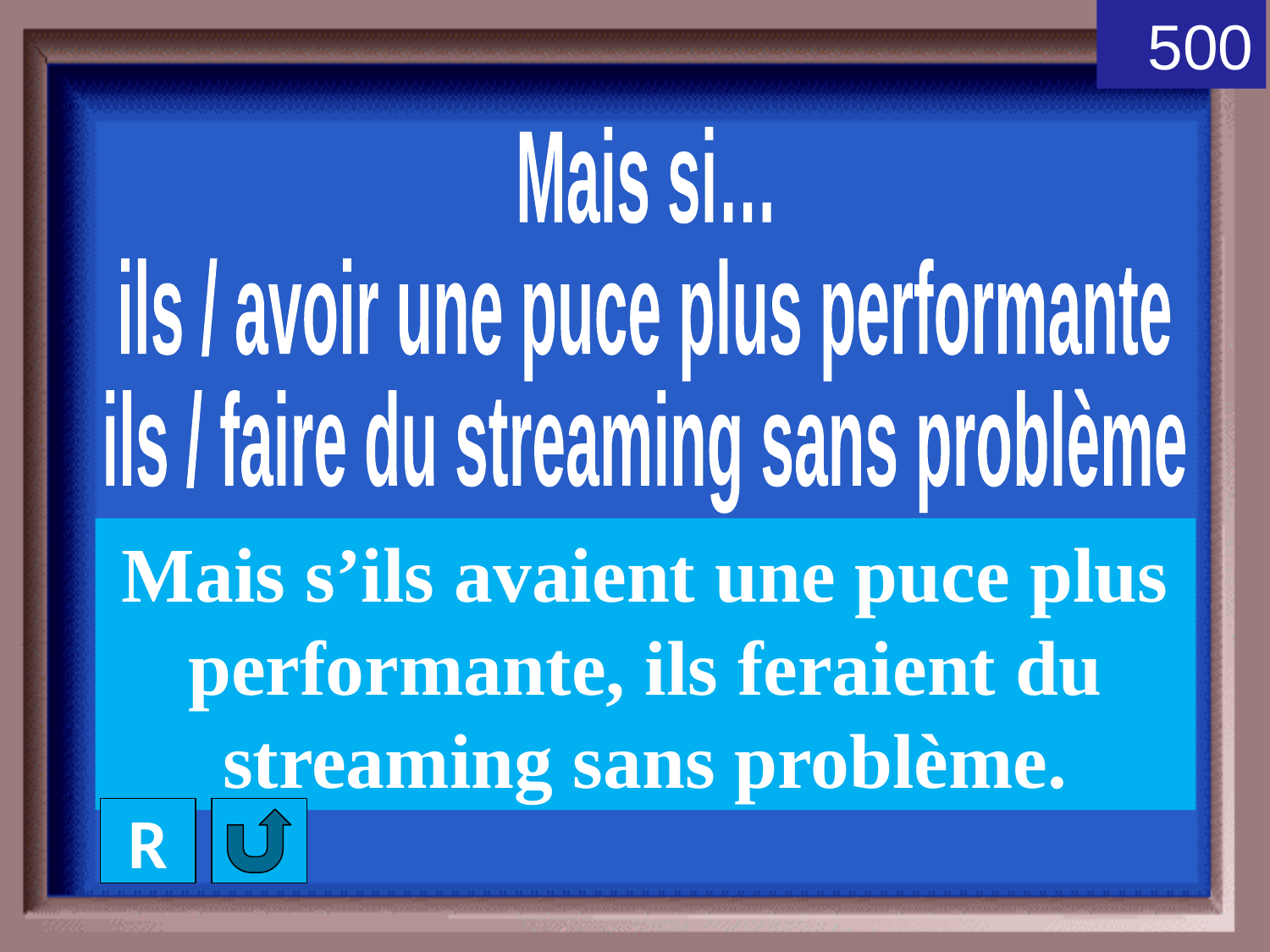

500
Mais si…
ils / avoir une puce plus performante
ils / faire du streaming sans problème

Mais s’ils avaient une puce plus performante, ils feraient du streaming sans problème.
R